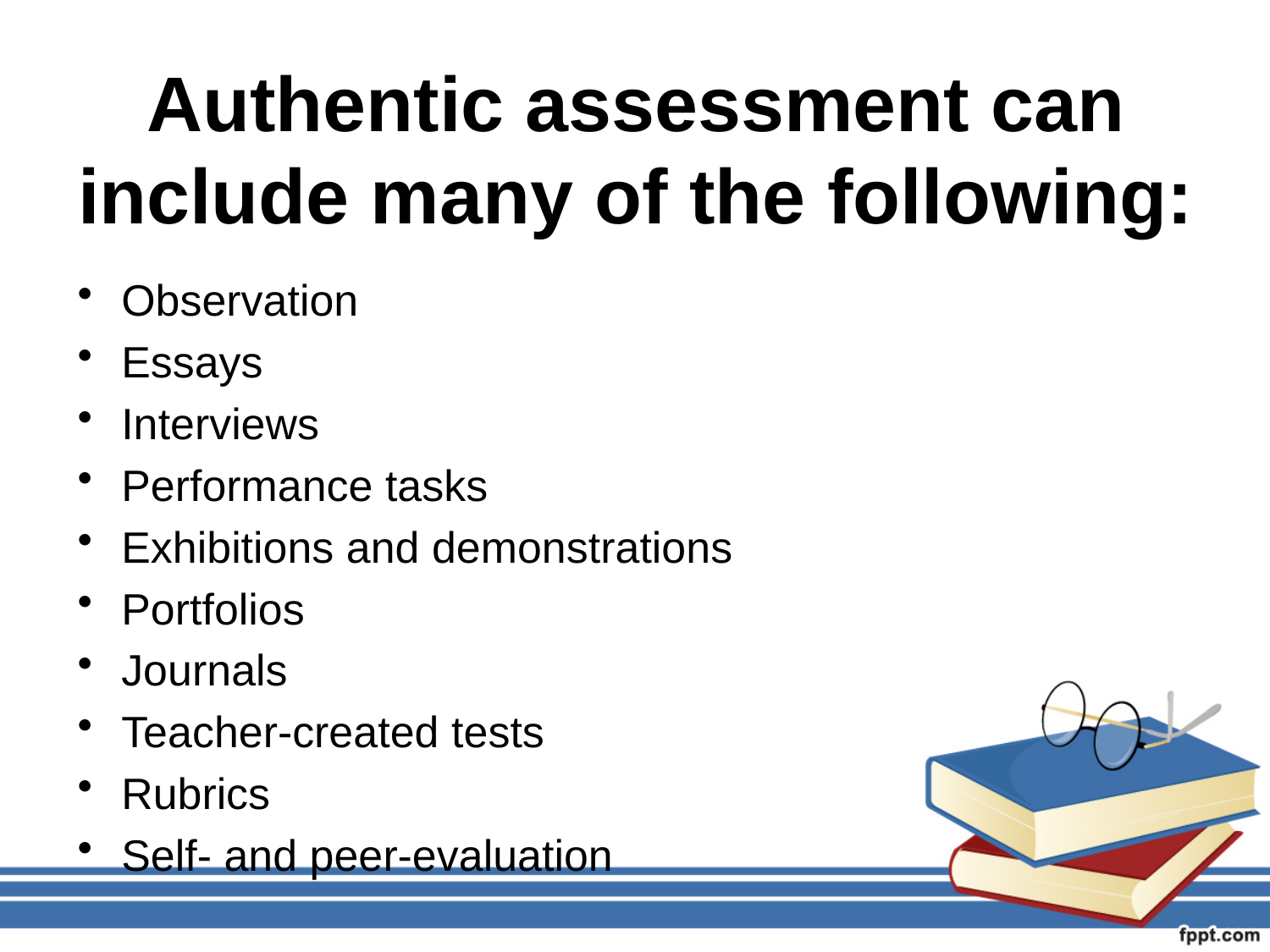

# Authentic assessment can include many of the following:
Observation
Essays
Interviews
Performance tasks
Exhibitions and demonstrations
Portfolios
Journals
Teacher-created tests
Rubrics
Self- and peer-evaluation